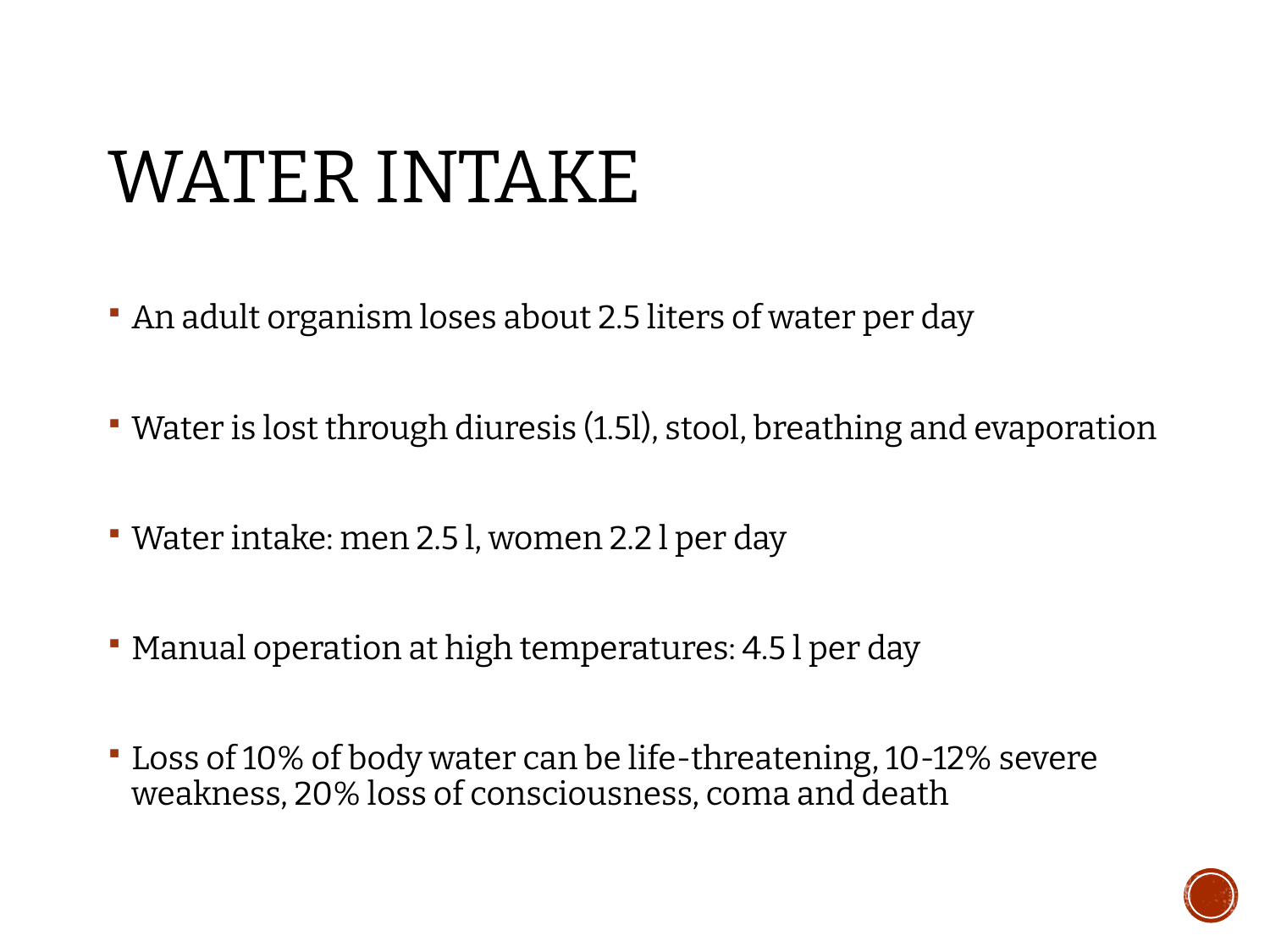

# WATER INTAKE
An adult organism loses about 2.5 liters of water per day

Water is lost through diuresis (1.5l), stool, breathing and evaporation

Water intake: men 2.5 l, women 2.2 l per day

Manual operation at high temperatures: 4.5 l per day

Loss of 10% of body water can be life-threatening, 10-12% severe weakness, 20% loss of consciousness, coma and death